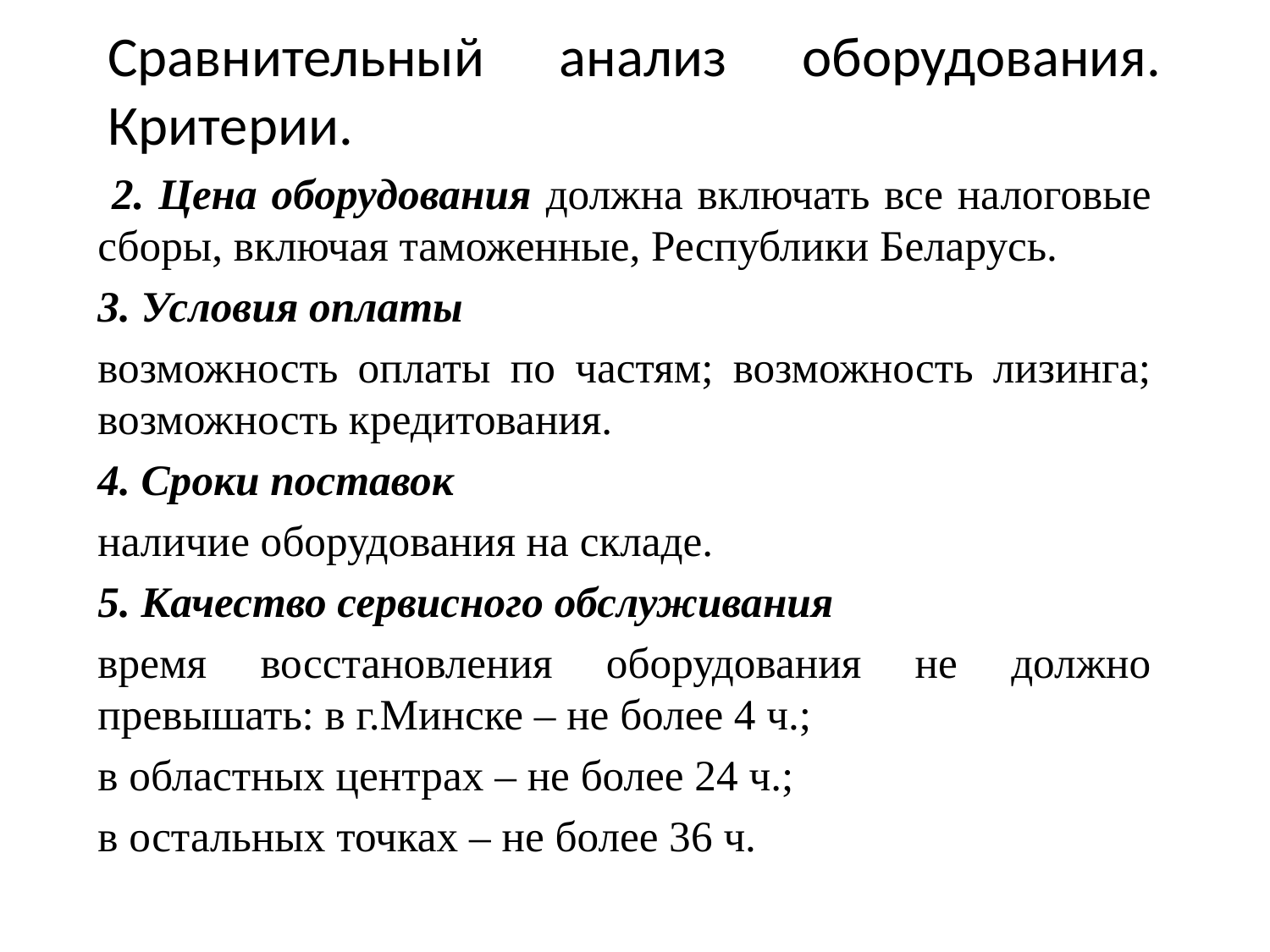

# Сравнительный анализ оборудования. Критерии.

 2. Цена оборудования должна включать все налоговые сборы, включая таможенные, Республики Беларусь.
3. Условия оплаты
возможность оплаты по частям; возможность лизинга; возможность кредитования.
4. Сроки поставок
наличие оборудования на складе.
5. Качество сервисного обслуживания
время восстановления оборудования не должно превышать: в г.Минске – не более 4 ч.;
в областных центрах – не более 24 ч.;
в остальных точках – не более 36 ч.